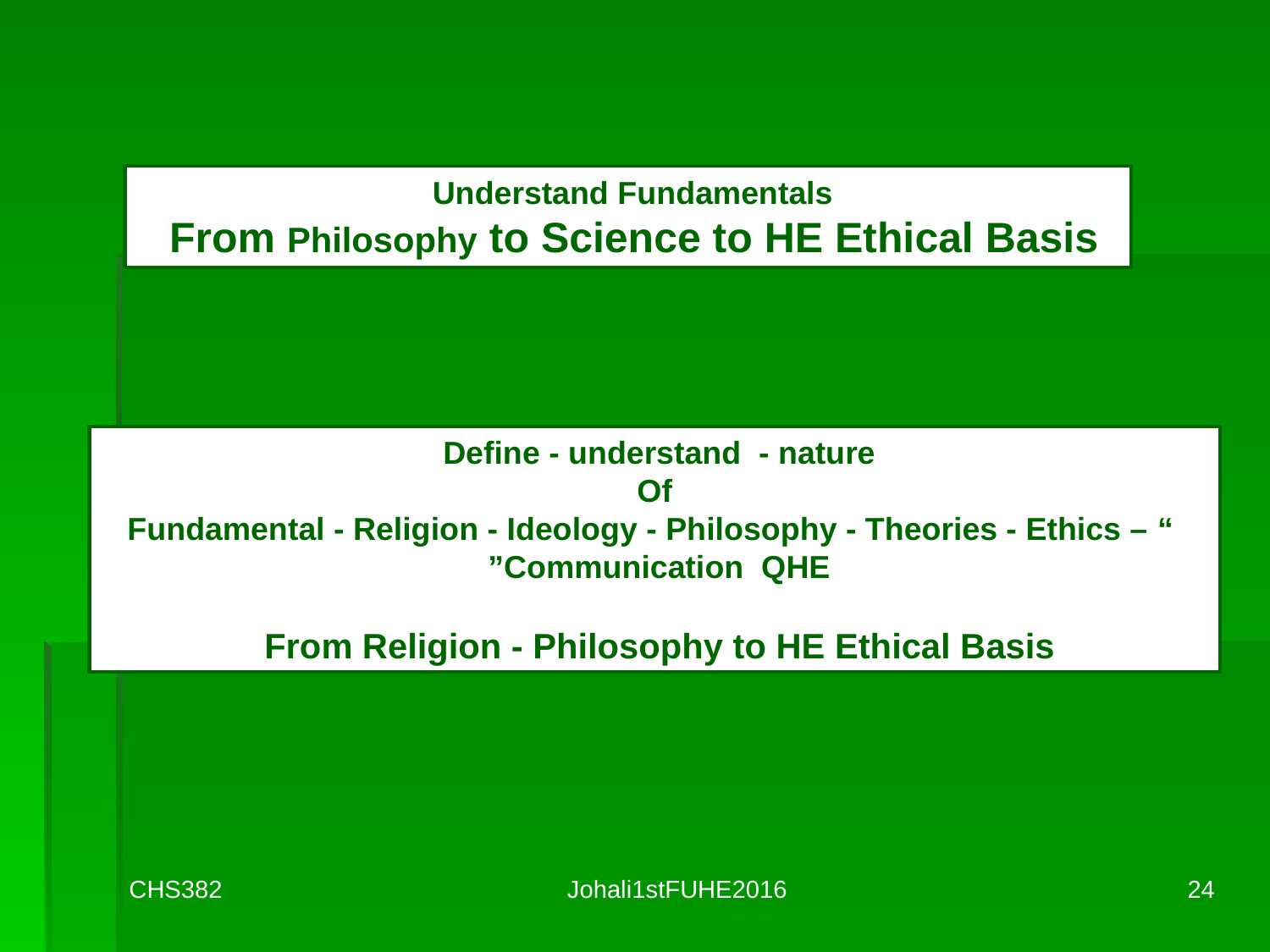

Understand Fundamentals
From Philosophy to Science to HE Ethical Basis
Define - understand  - nature
Of
 “Fundamental - Religion - Ideology - Philosophy - Theories - Ethics –  ”Communication  QHE

From Religion - Philosophy to HE Ethical Basis
CHS382
Johali1stFUHE2016
24